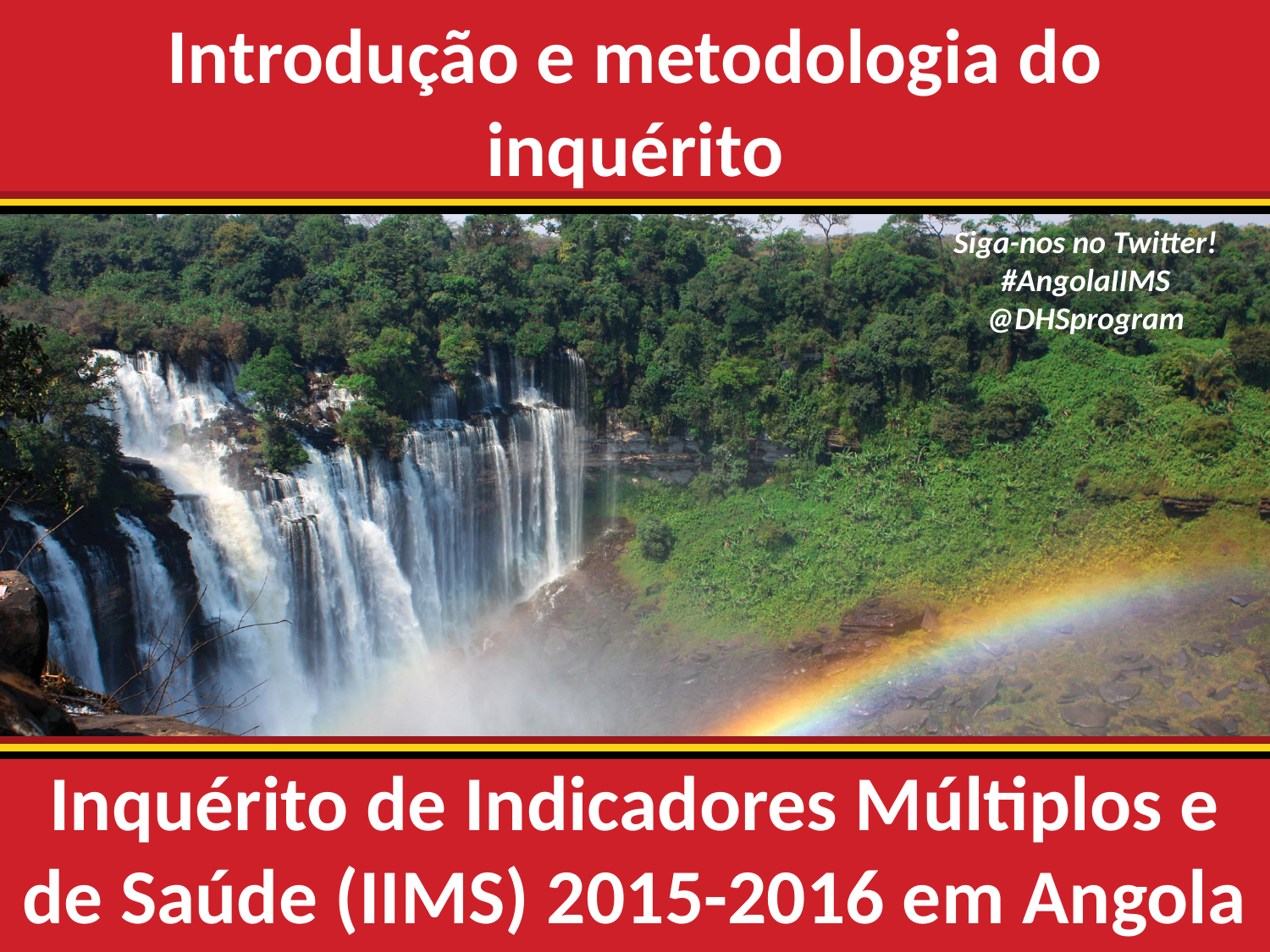

Introdução e metodologia do inquérito
Siga-nos no Twitter!
#AngolaIIMS
@DHSprogram